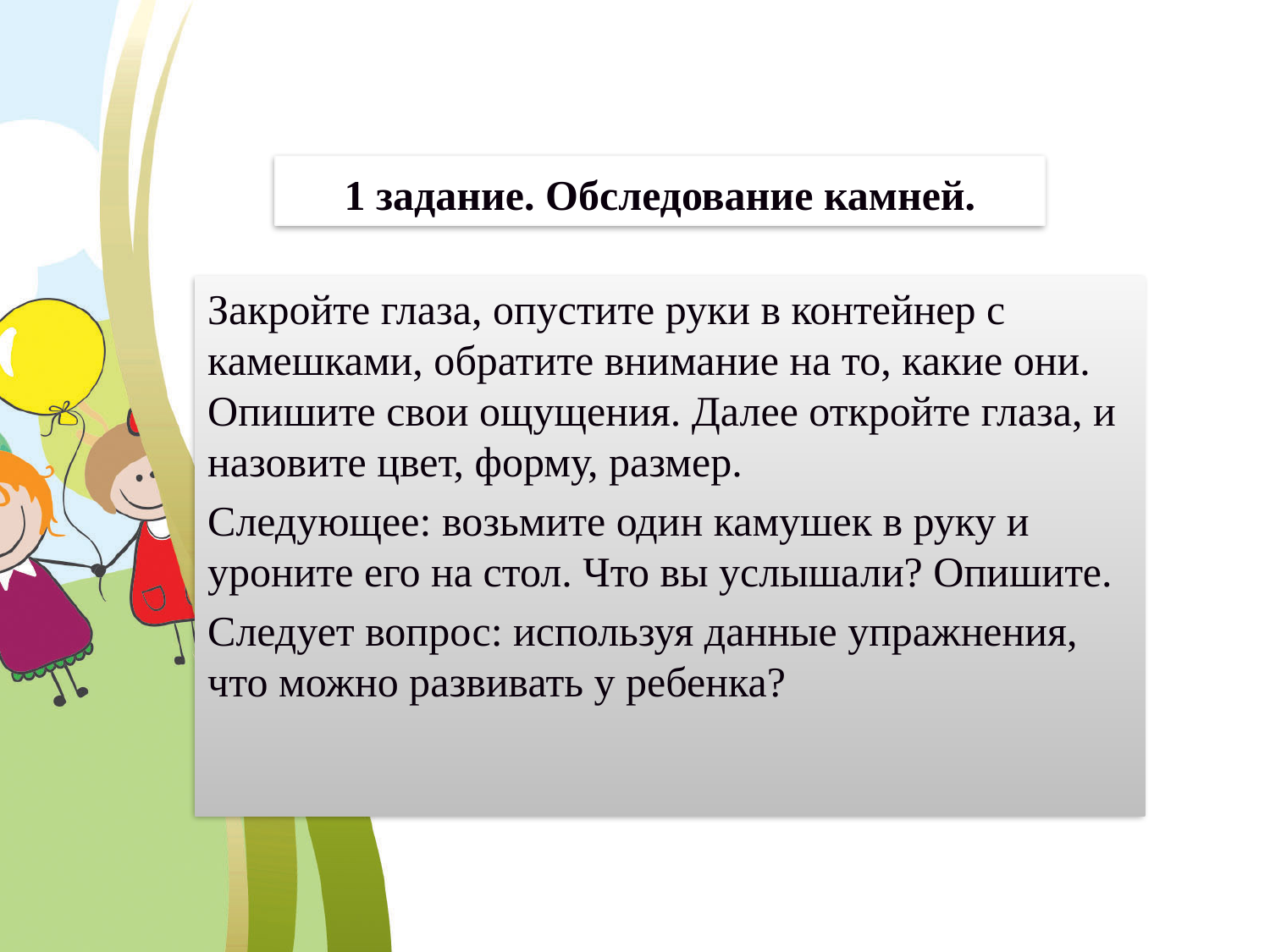

1 задание. Обследование камней.
Закройте глаза, опустите руки в контейнер с камешками, обратите внимание на то, какие они. Опишите свои ощущения. Далее откройте глаза, и  назовите цвет, форму, размер.
Следующее: возьмите один камушек в руку и уроните его на стол. Что вы услышали? Опишите.
Следует вопрос: используя данные упражнения, что можно развивать у ребенка?